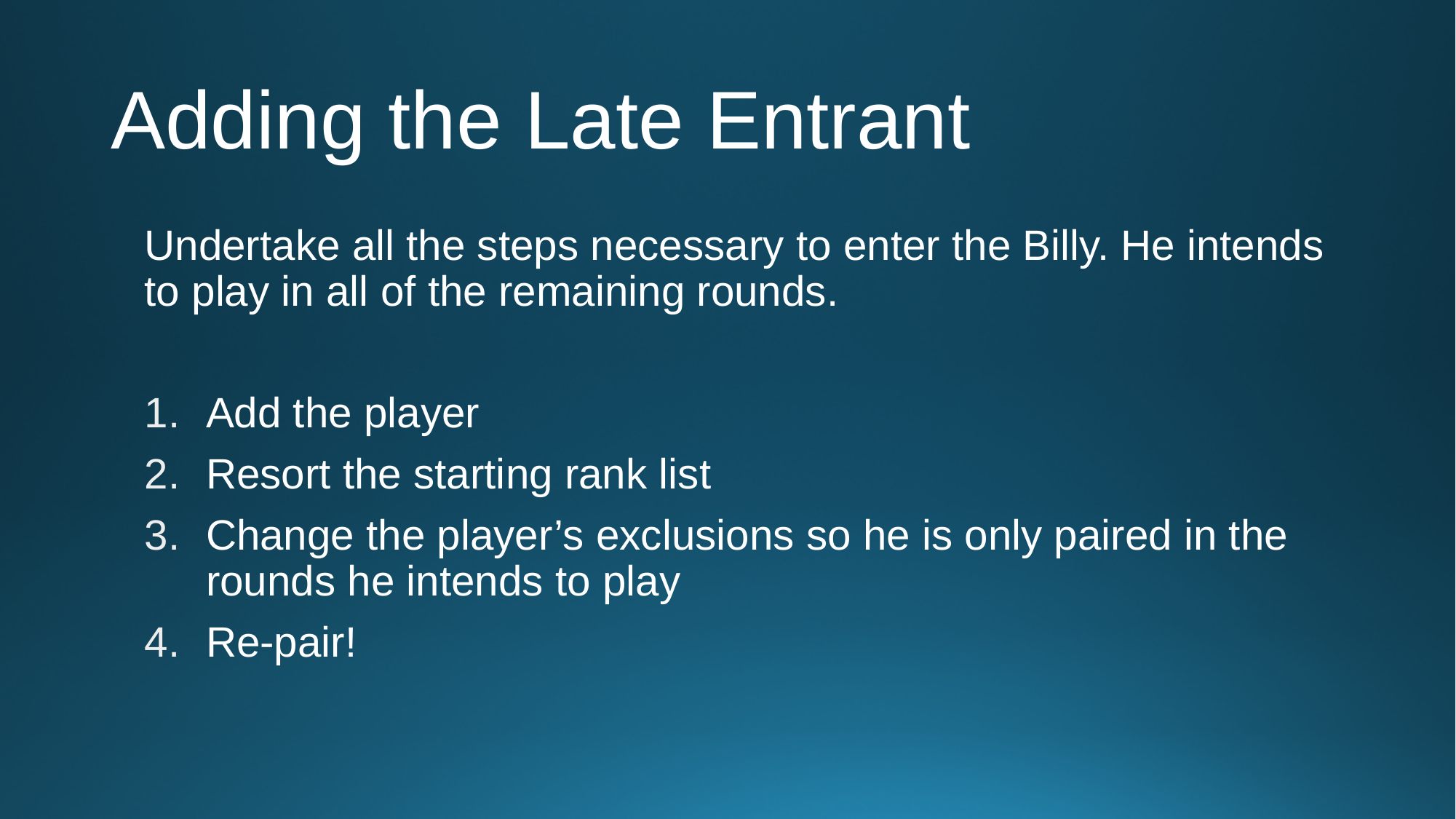

# Adding the Late Entrant
Undertake all the steps necessary to enter the Billy. He intends to play in all of the remaining rounds.

Add the player
Resort the starting rank list
Change the player’s exclusions so he is only paired in the rounds he intends to play
Re-pair!